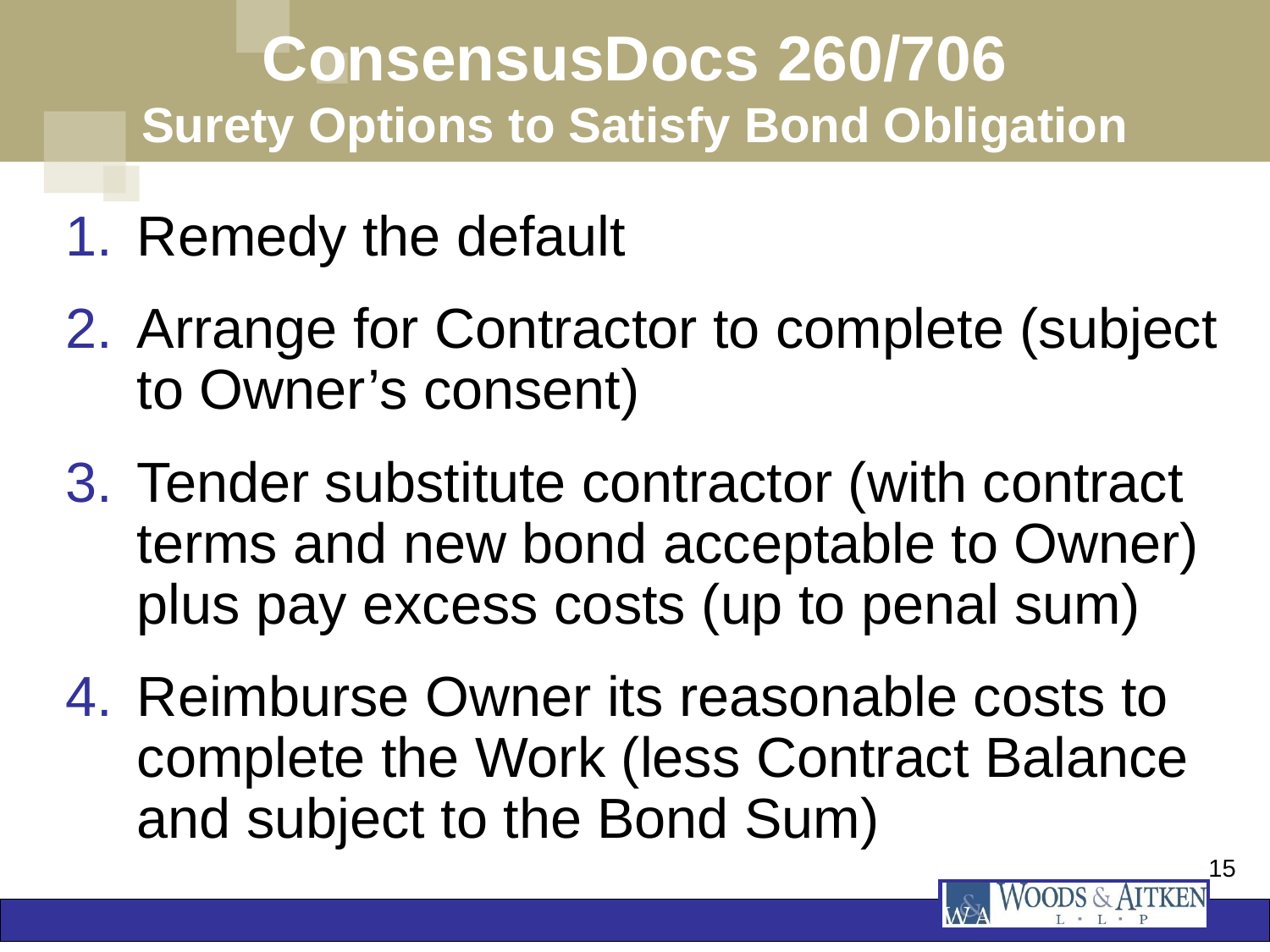

# ConsensusDocs 260/706 Surety Options to Satisfy Bond Obligation
Remedy the default
Arrange for Contractor to complete (subject to Owner’s consent)
Tender substitute contractor (with contract terms and new bond acceptable to Owner) plus pay excess costs (up to penal sum)
Reimburse Owner its reasonable costs to complete the Work (less Contract Balance and subject to the Bond Sum)

15